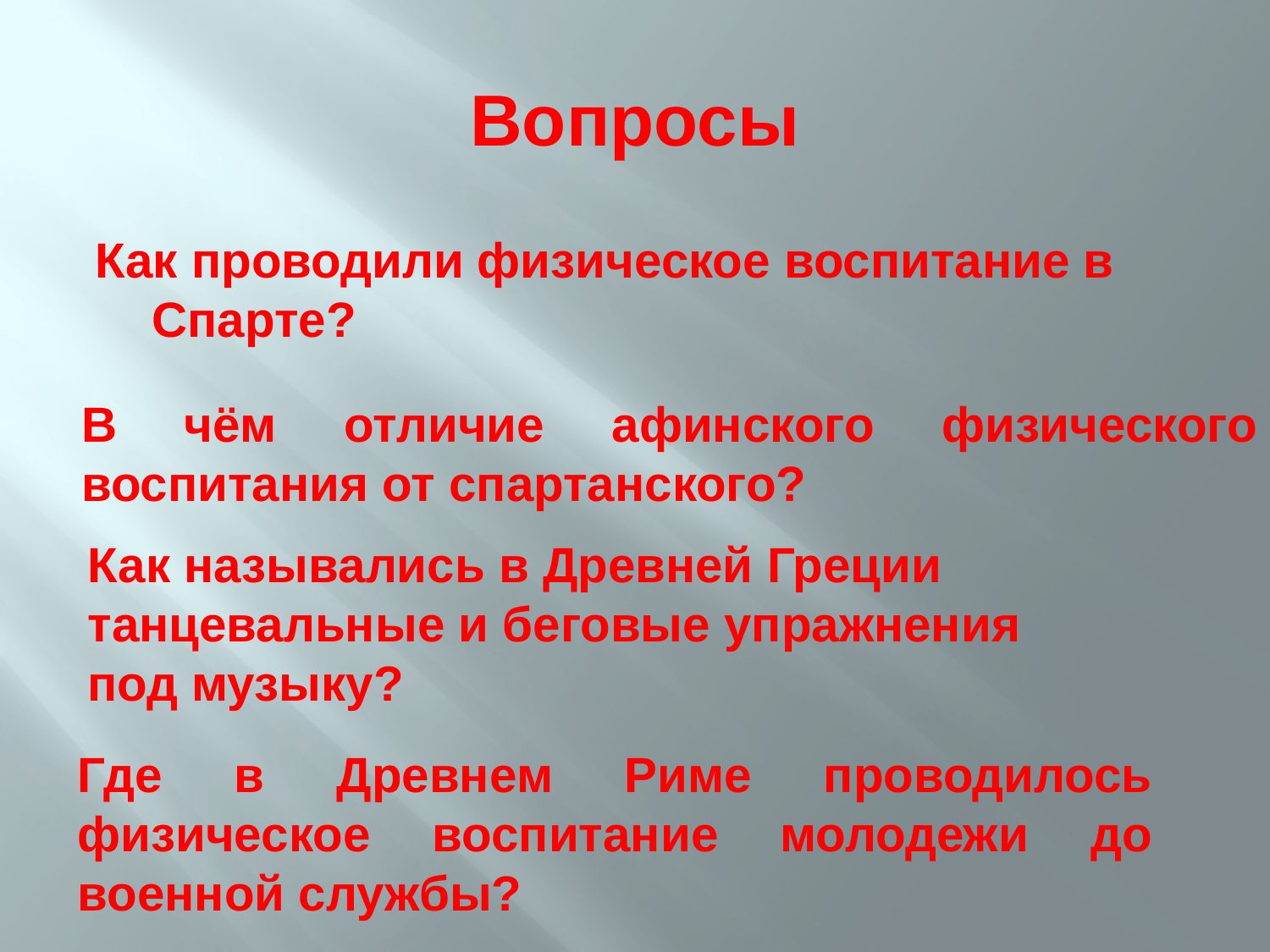

# Вопросы
Как проводили физическое воспитание в Спарте?

В чём отличие афинского физического воспитания от спартанского?
Как назывались в Древней Греции
танцевальные и беговые упражнения
под музыку?
Где в Древнем Риме проводилось физическое воспитание молодежи до военной службы?